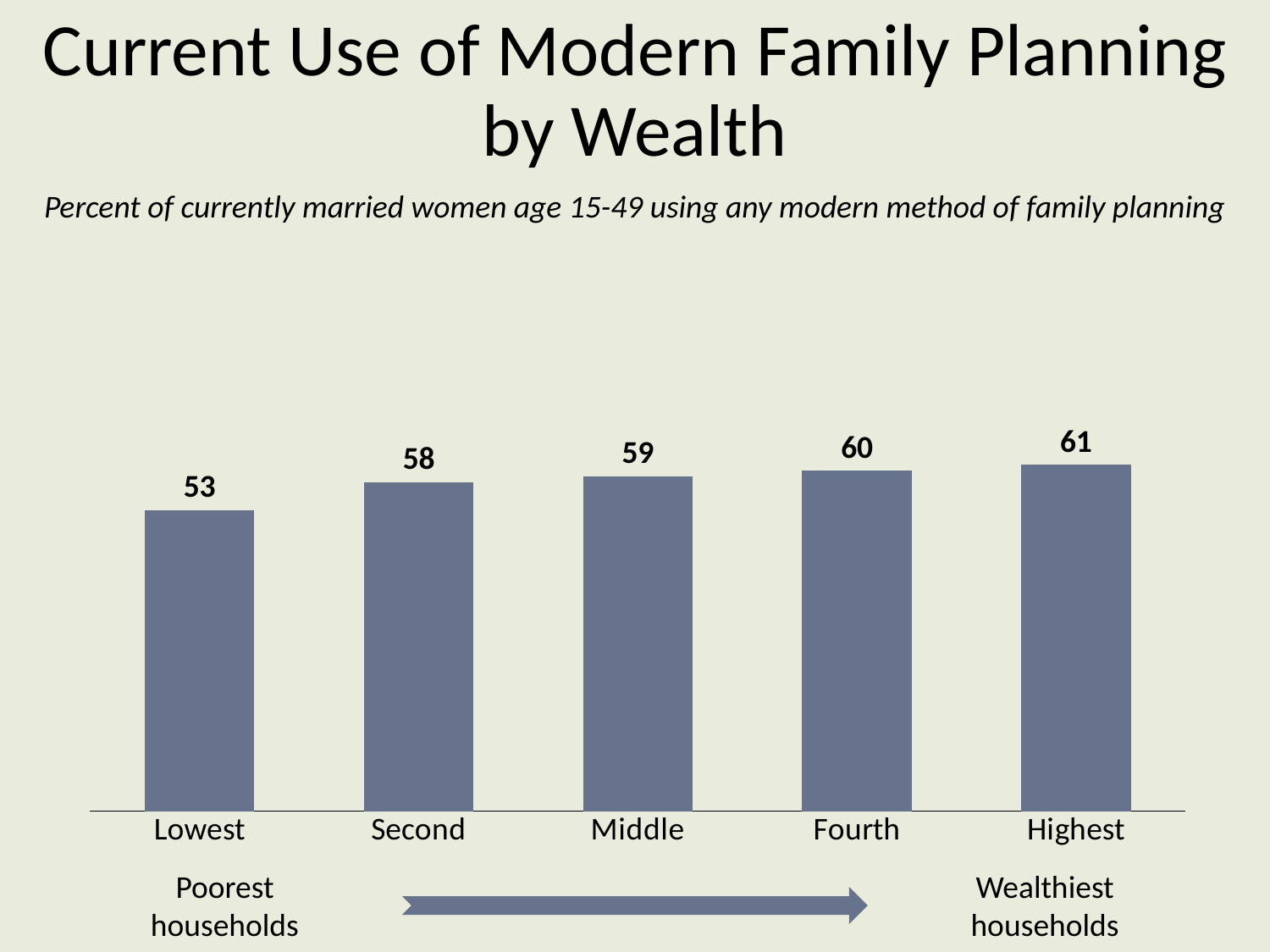

# Current Use of Modern Family Planning by Wealth
Percent of currently married women age 15-49 using any modern method of family planning

### Chart

| Category | Column1 |
|---|---|
| Lowest | 53.0 |
| Second | 58.0 |
| Middle | 59.0 |
| Fourth | 60.0 |
| Highest | 61.0 |
Poorest households
Wealthiest households